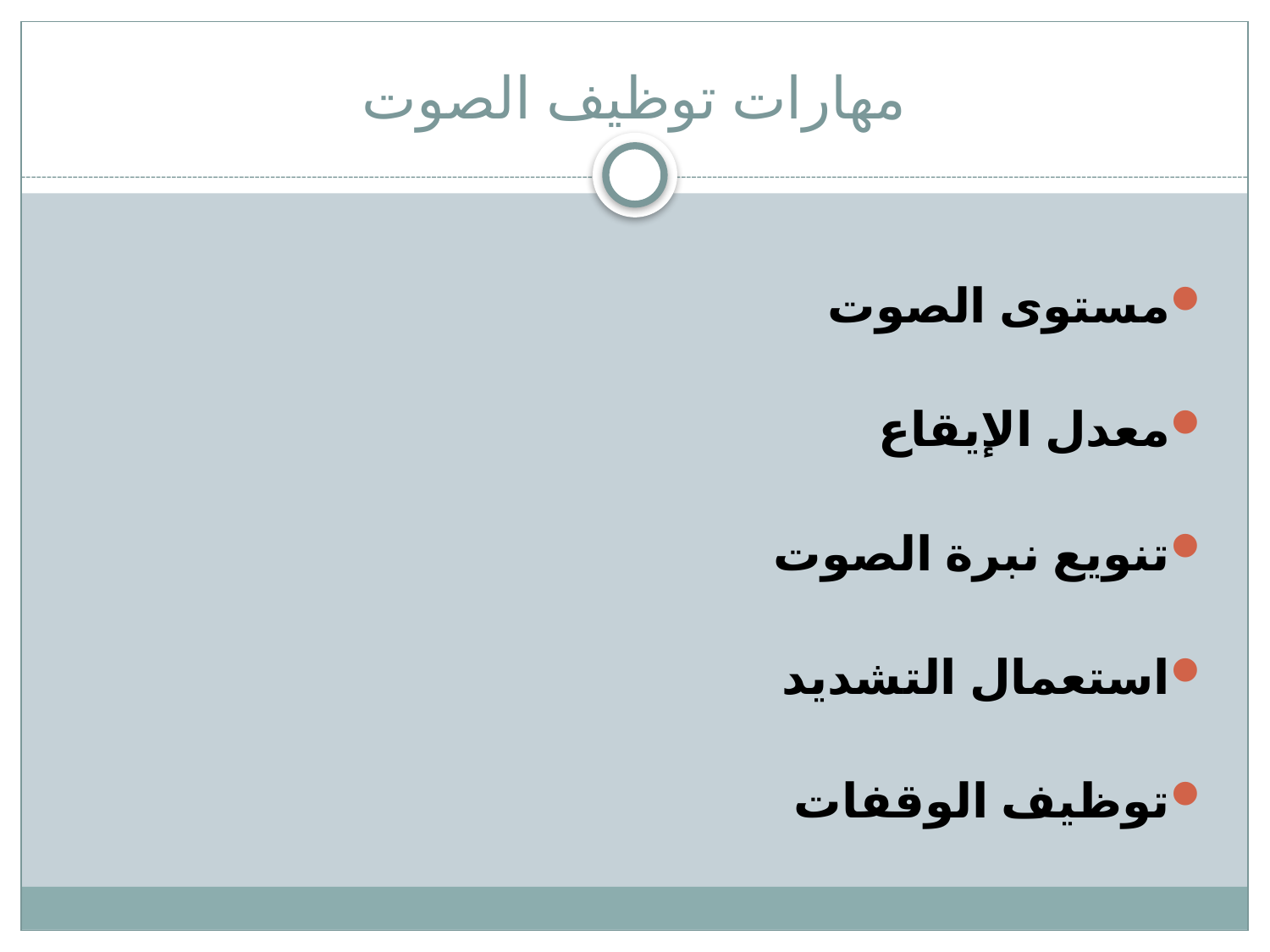

# مهارات توظيف الصوت
مستوى الصوت
معدل الإيقاع
تنويع نبرة الصوت
استعمال التشديد
توظيف الوقفات